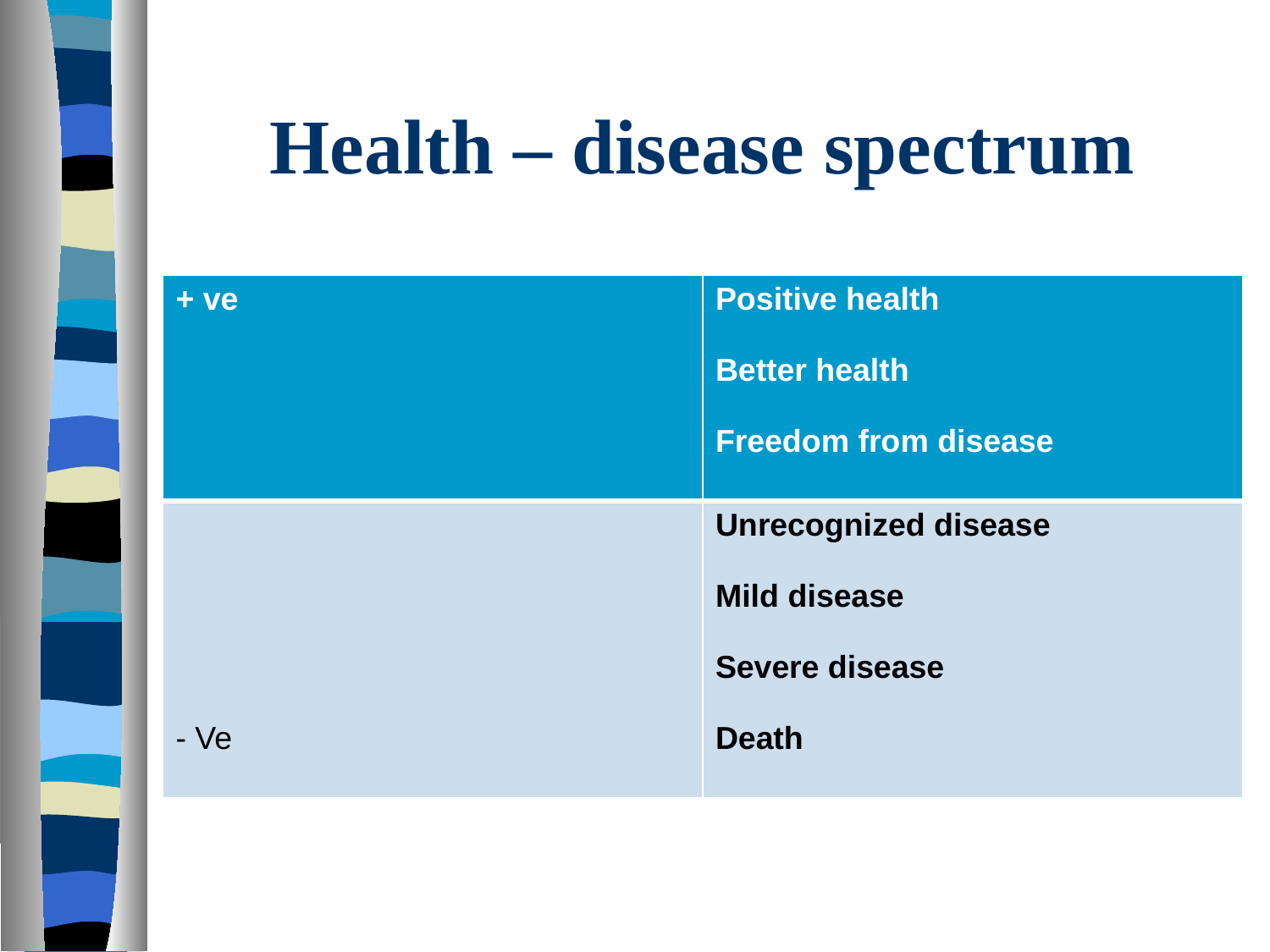

# Health – disease spectrum
| + ve | Positive health Better health Freedom from disease |
| --- | --- |
| - Ve | Unrecognized disease Mild disease Severe disease Death |